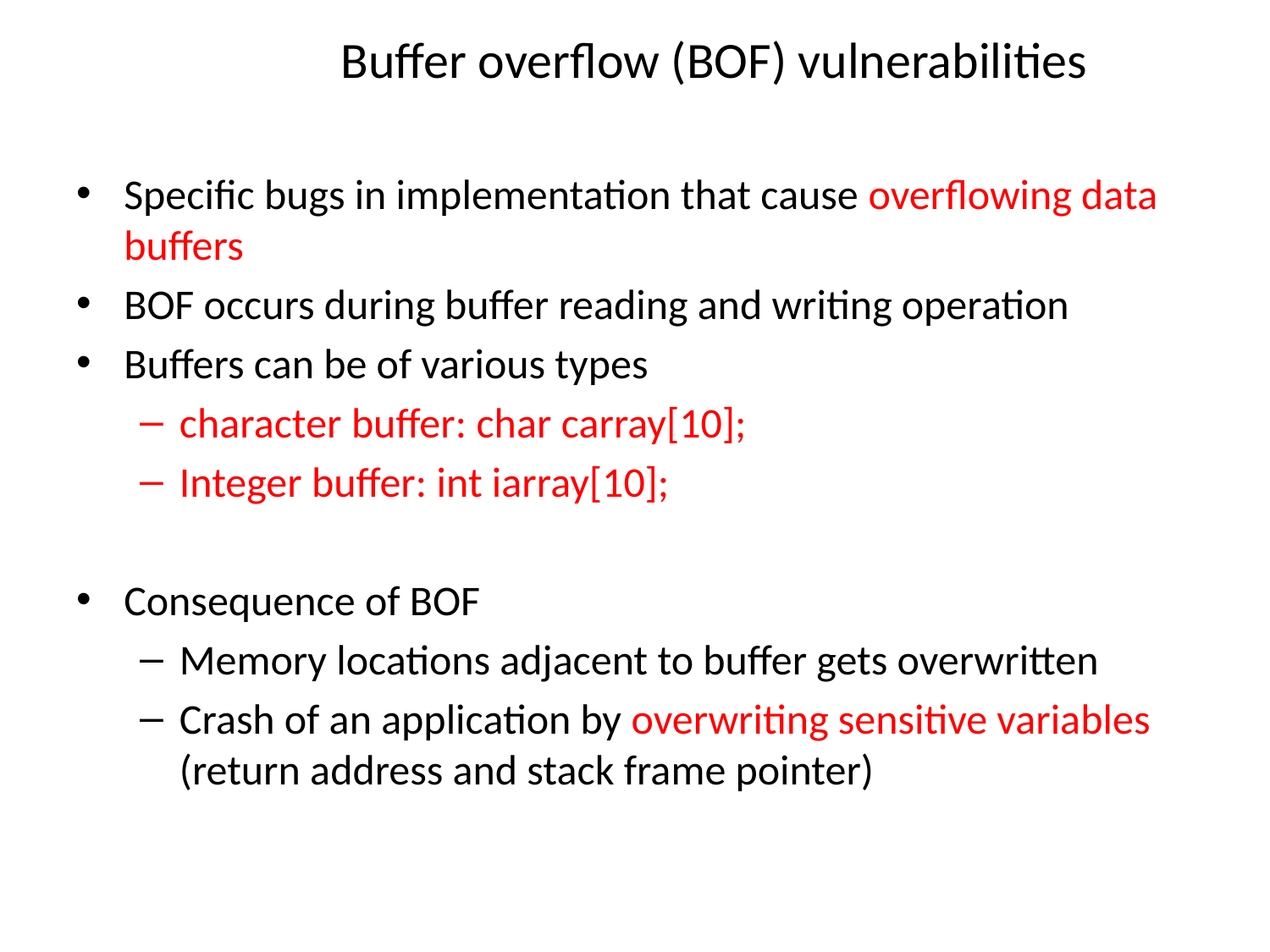

# Buffer overflow (BOF) vulnerabilities
Specific bugs in implementation that cause overflowing data buffers
BOF occurs during buffer reading and writing operation
Buffers can be of various types
character buffer: char carray[10];
Integer buffer: int iarray[10];

Consequence of BOF
Memory locations adjacent to buffer gets overwritten
Crash of an application by overwriting sensitive variables (return address and stack frame pointer)